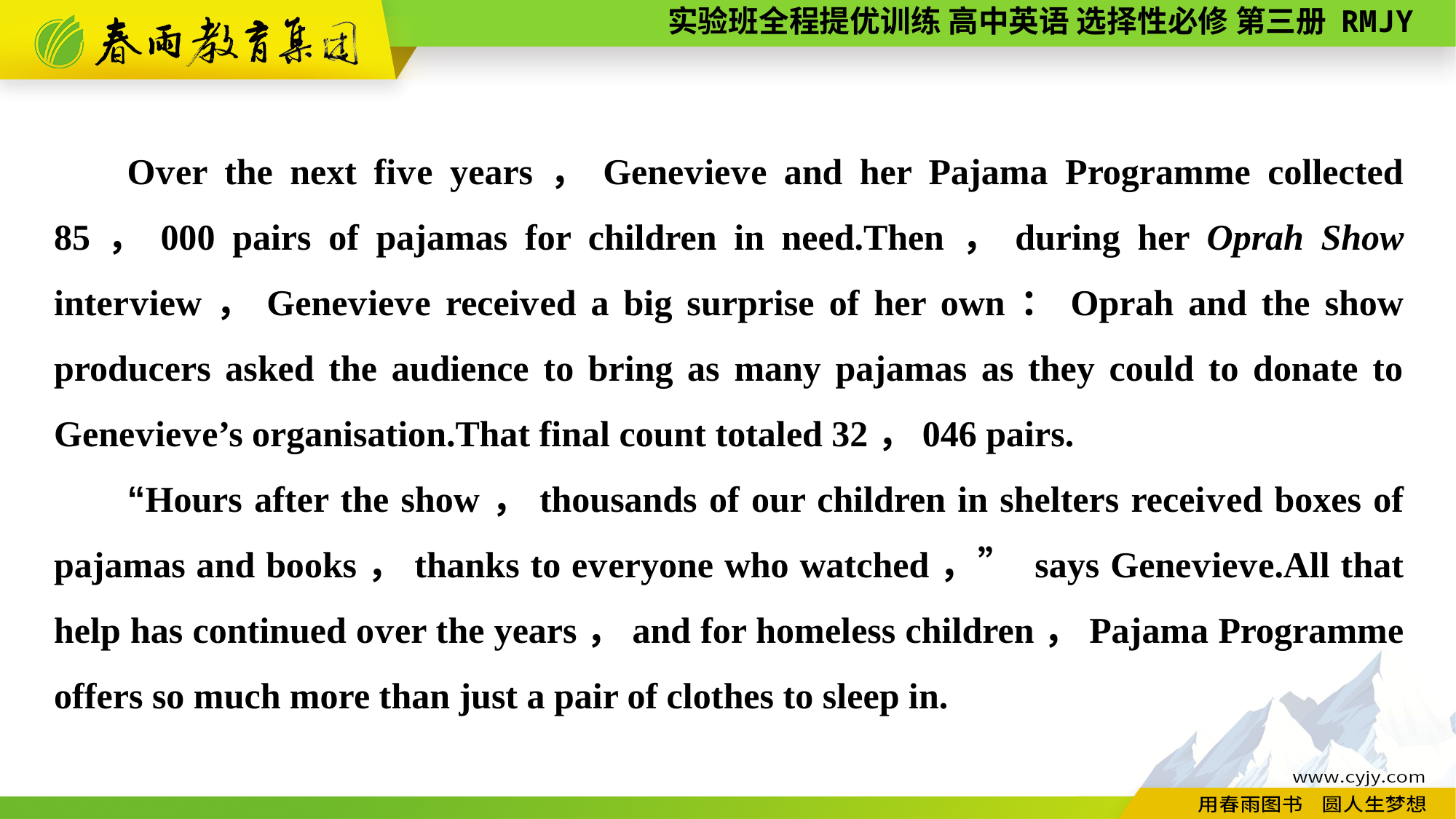

Over the next five years，Genevieve and her Pajama Programme collected 85，000 pairs of pajamas for children in need.Then，during her Oprah Show interview，Genevieve received a big surprise of her own：Oprah and the show producers asked the audience to bring as many pajamas as they could to donate to Genevieve’s organisation.That final count totaled 32，046 pairs.
“Hours after the show，thousands of our children in shelters received boxes of pajamas and books，thanks to everyone who watched，” says Genevieve.All that help has continued over the years，and for homeless children，Pajama Programme offers so much more than just a pair of clothes to sleep in.